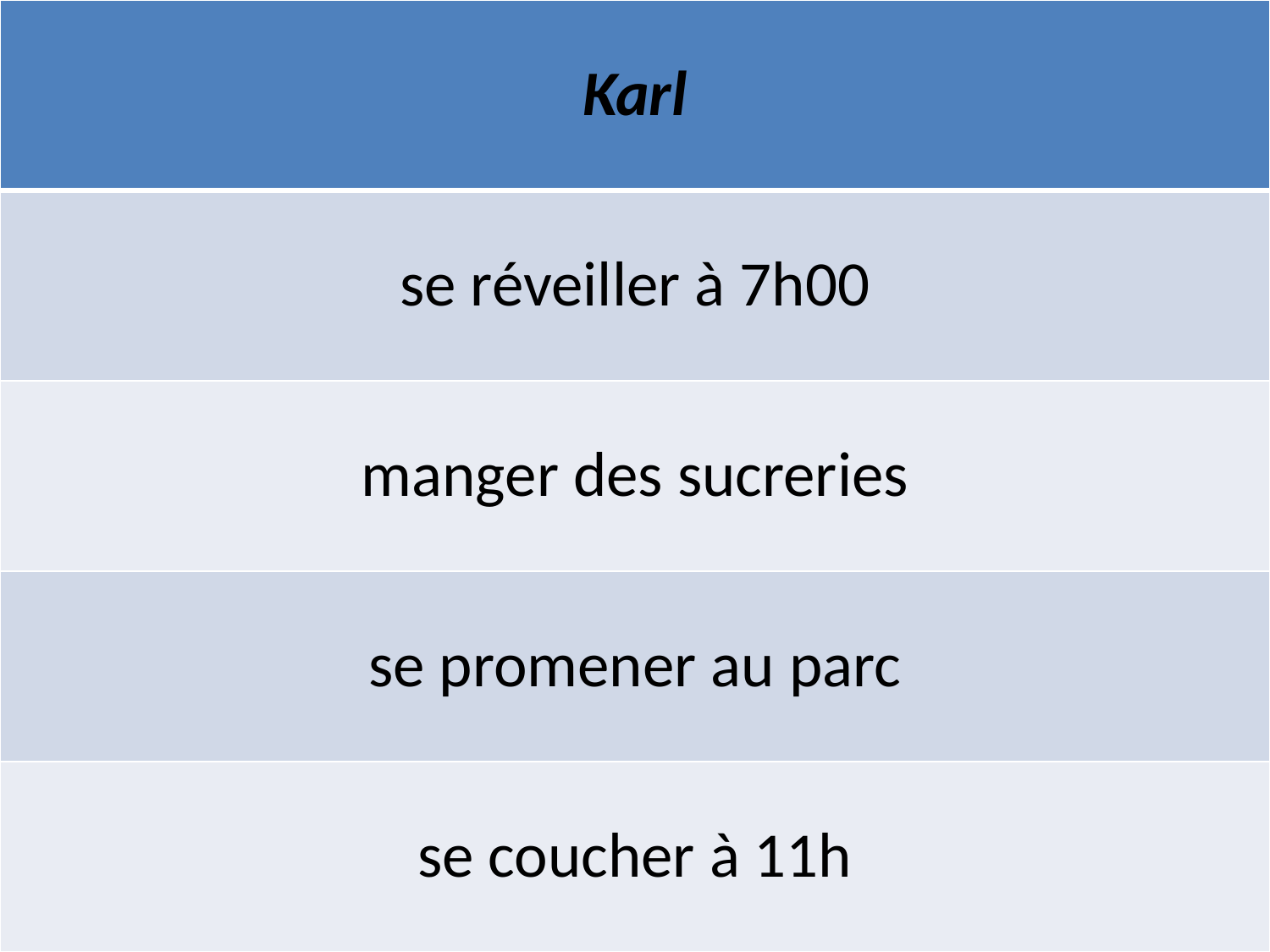

| Karl |
| --- |
| se réveiller à 7h00 |
| manger des sucreries |
| se promener au parc |
| se coucher à 11h |